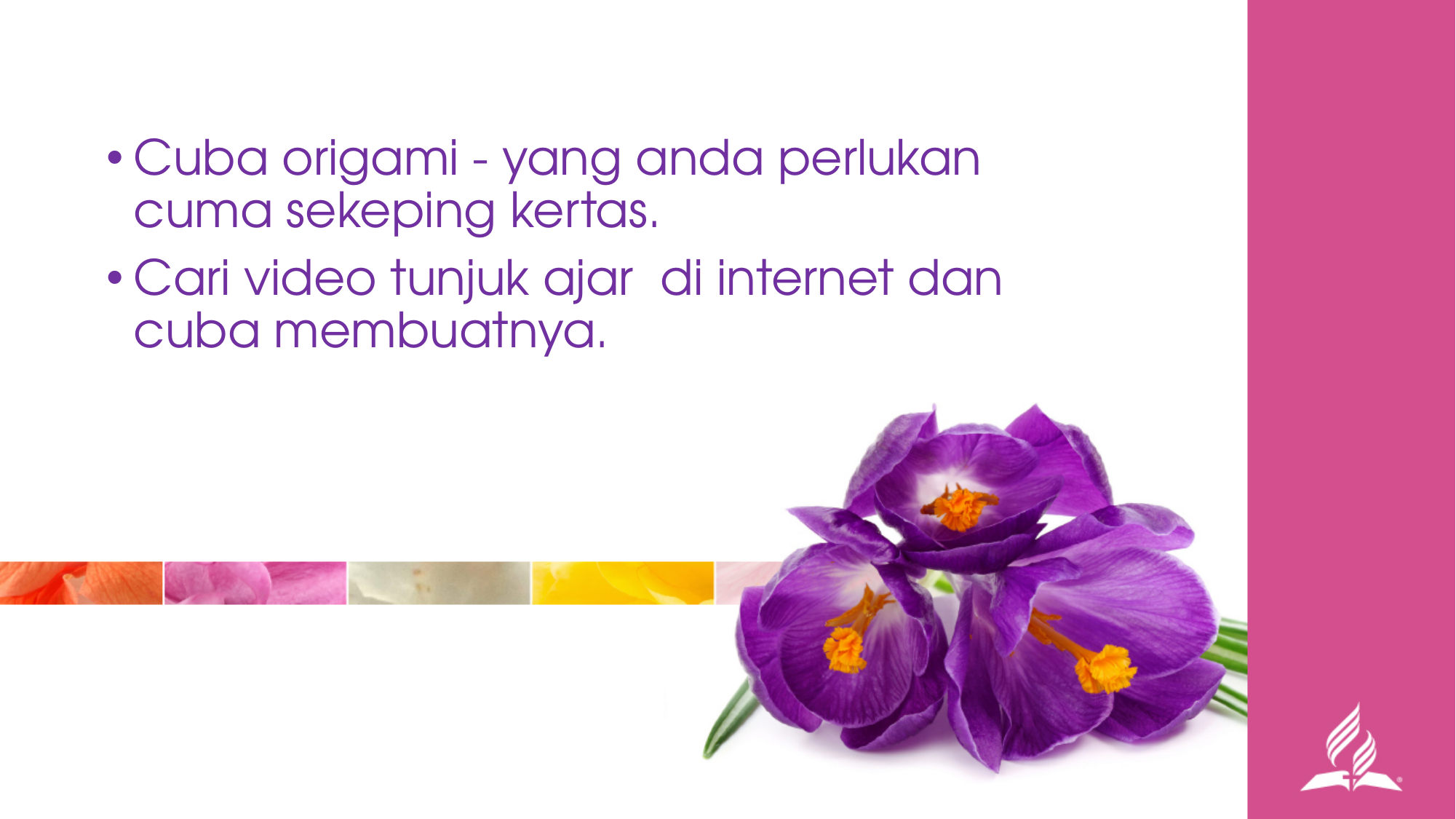

Cuba origami - yang anda perlukan cuma sekeping kertas.
Cari video tunjuk ajar  di internet dan cuba membuatnya.